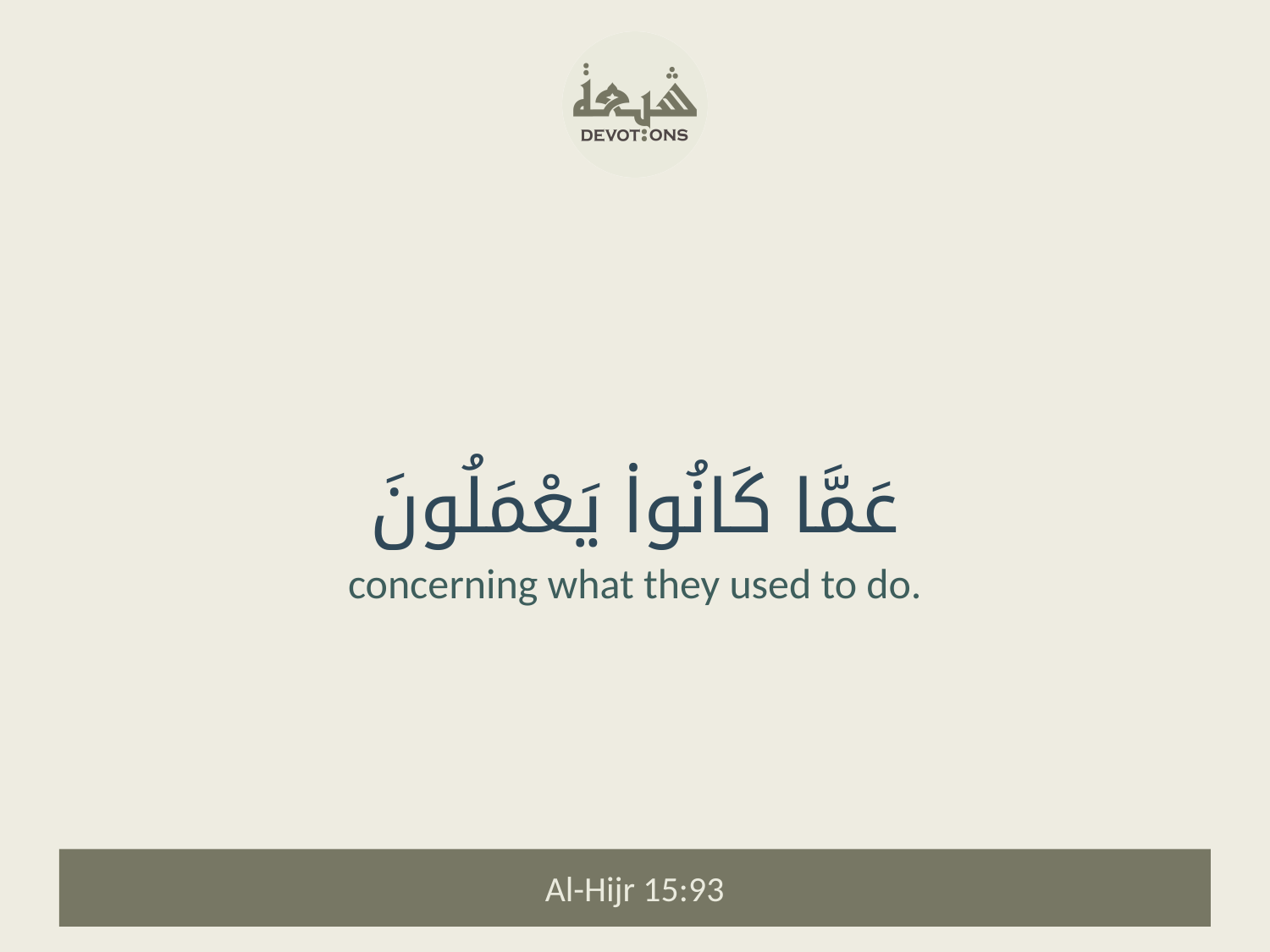

عَمَّا كَانُوا۟ يَعْمَلُونَ
concerning what they used to do.
Al-Hijr 15:93